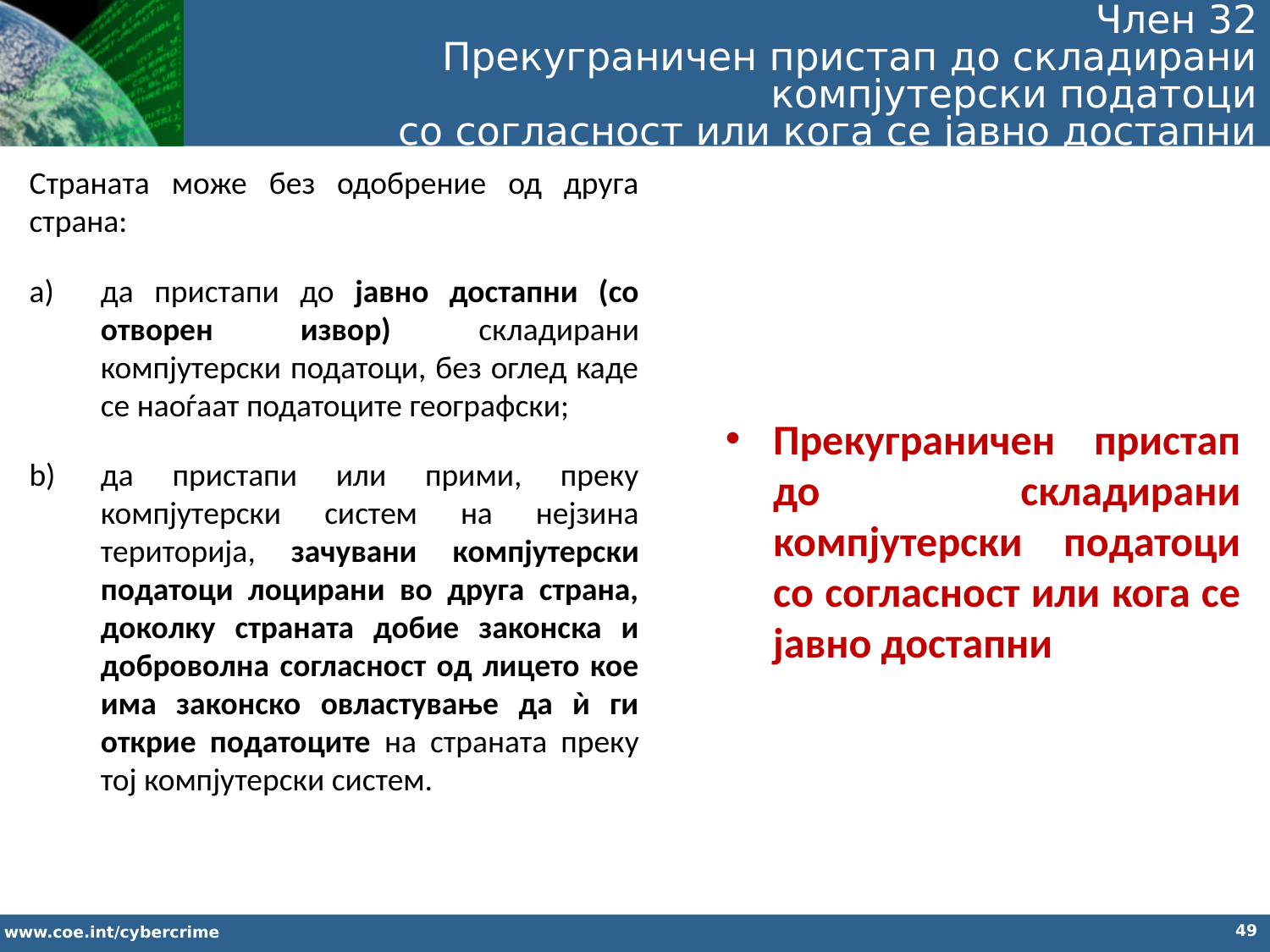

Член 32
Прекуграничен пристап до складирани компјутерски податоци
 со согласност или кога се јавно достапни
Страната може без одобрение од друга страна:
да пристапи до јавно достапни (со отворен извор) складирани компјутерски податоци, без оглед каде се наоѓаат податоците географски;
да пристапи или прими, преку компјутерски систем на нејзина територија, зачувани компјутерски податоци лоцирани во друга страна, доколку страната добие законска и доброволна согласност од лицето кое има законско овластување да ѝ ги открие податоците на страната преку тој компјутерски систем.
Прекуграничен пристап до складирани компјутерски податоци со согласност или кога се јавно достапни
49